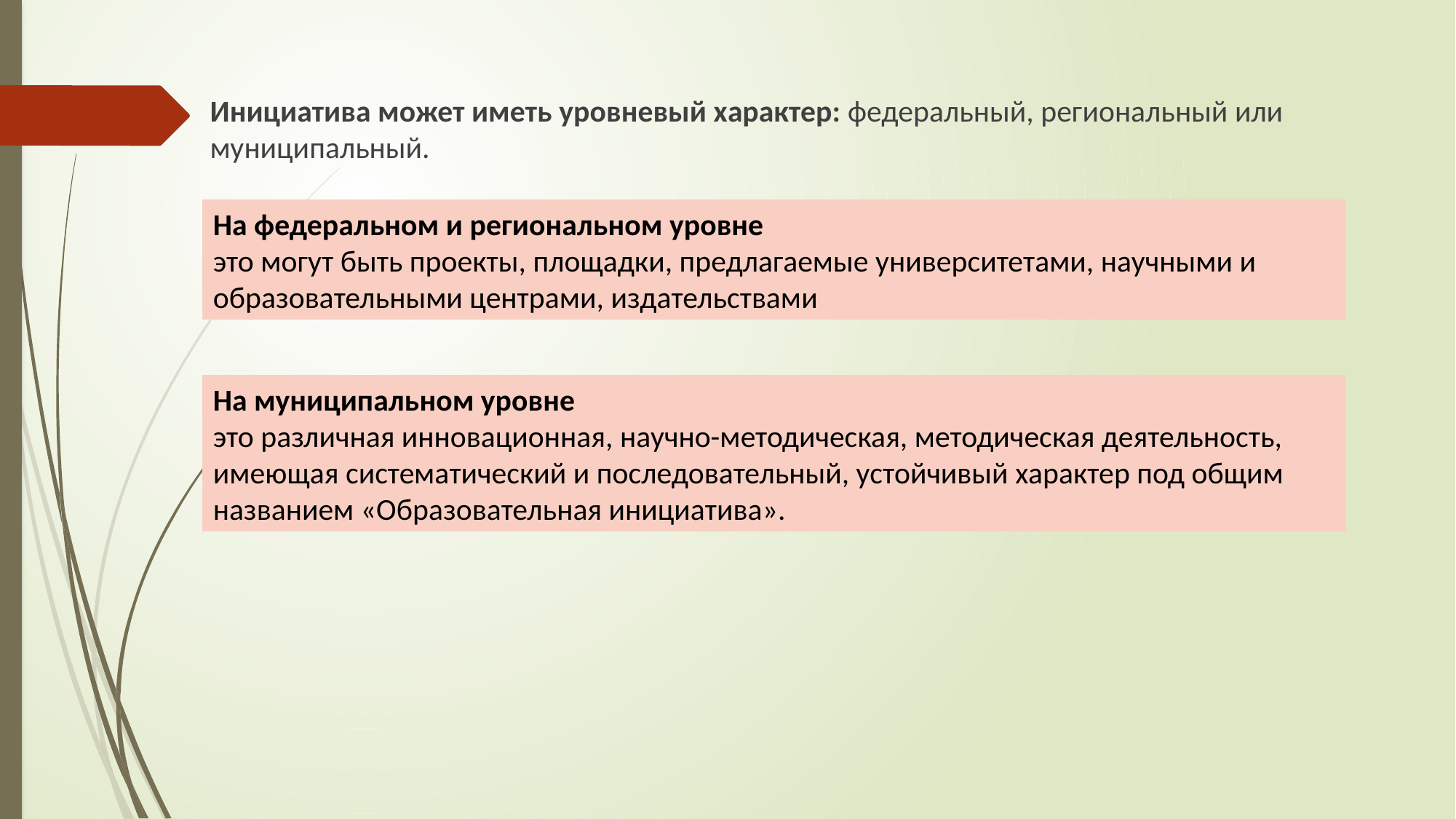

Инициатива может иметь уровневый характер: федеральный, региональный или муниципальный.
На федеральном и региональном уровне
это могут быть проекты, площадки, предлагаемые университетами, научными и образовательными центрами, издательствами
На муниципальном уровне
это различная инновационная, научно-методическая, методическая деятельность, имеющая систематический и последовательный, устойчивый характер под общим названием «Образовательная инициатива».